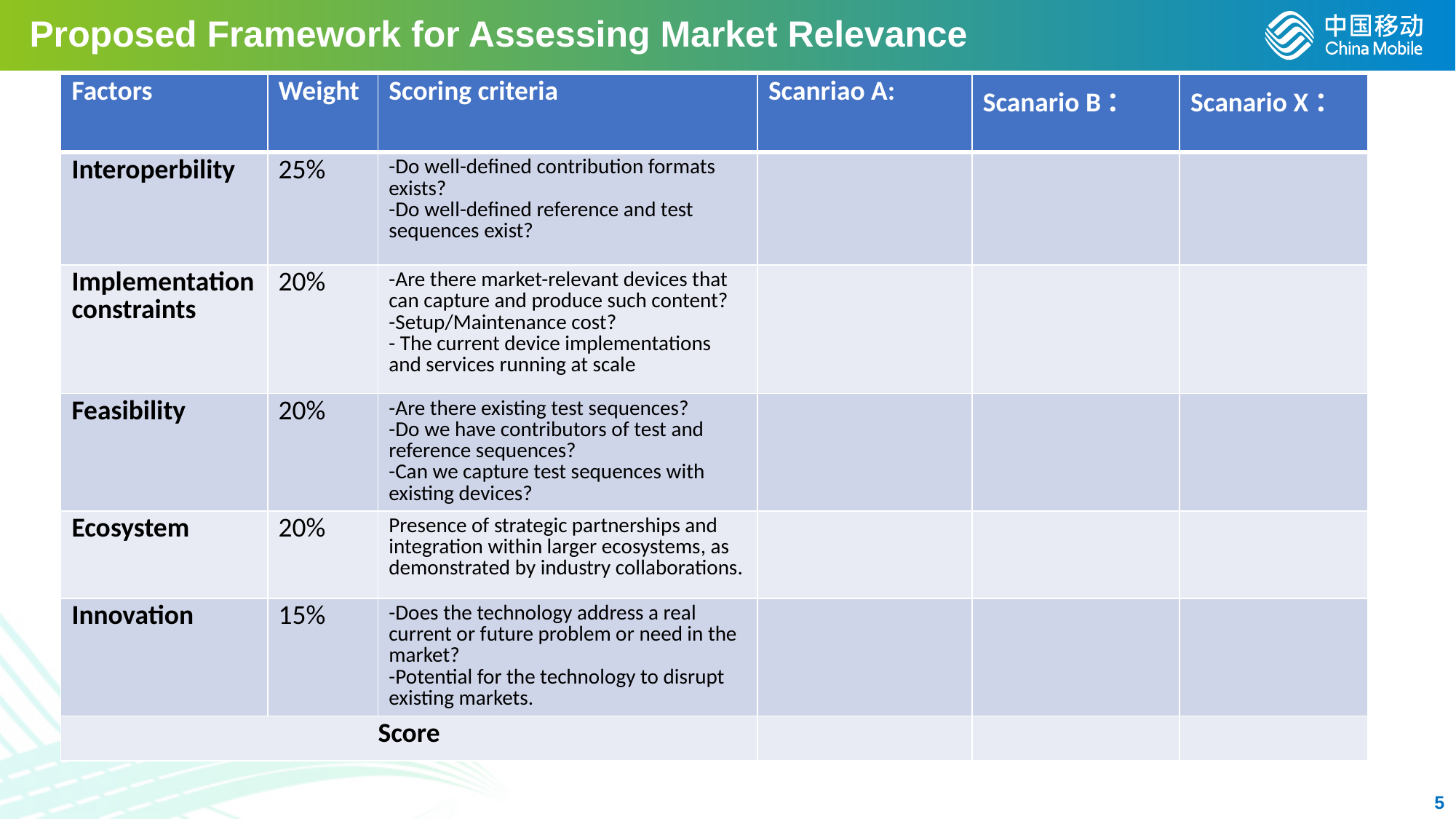

Proposed Framework for Assessing Market Relevance
| Factors | Weight | Scoring criteria | Scanriao A: | Scanario B： | Scanario X： |
| --- | --- | --- | --- | --- | --- |
| Interoperbility | 25% | -Do well-defined contribution formats exists? -Do well-defined reference and test sequences exist? |  |  |  |
| Implementation constraints | 20% | -Are there market-relevant devices that can capture and produce such content? -Setup/Maintenance cost? - The current device implementations and services running at scale |  |  |  |
| Feasibility | 20% | -Are there existing test sequences? -Do we have contributors of test and reference sequences? -Can we capture test sequences with existing devices? |  |  |  |
| Ecosystem | 20% | Presence of strategic partnerships and integration within larger ecosystems, as demonstrated by industry collaborations. |  |  |  |
| Innovation | 15% | -Does the technology address a real current or future problem or need in the market? -Potential for the technology to disrupt existing markets. |  |  |  |
| Score |  |  |  |  |  |